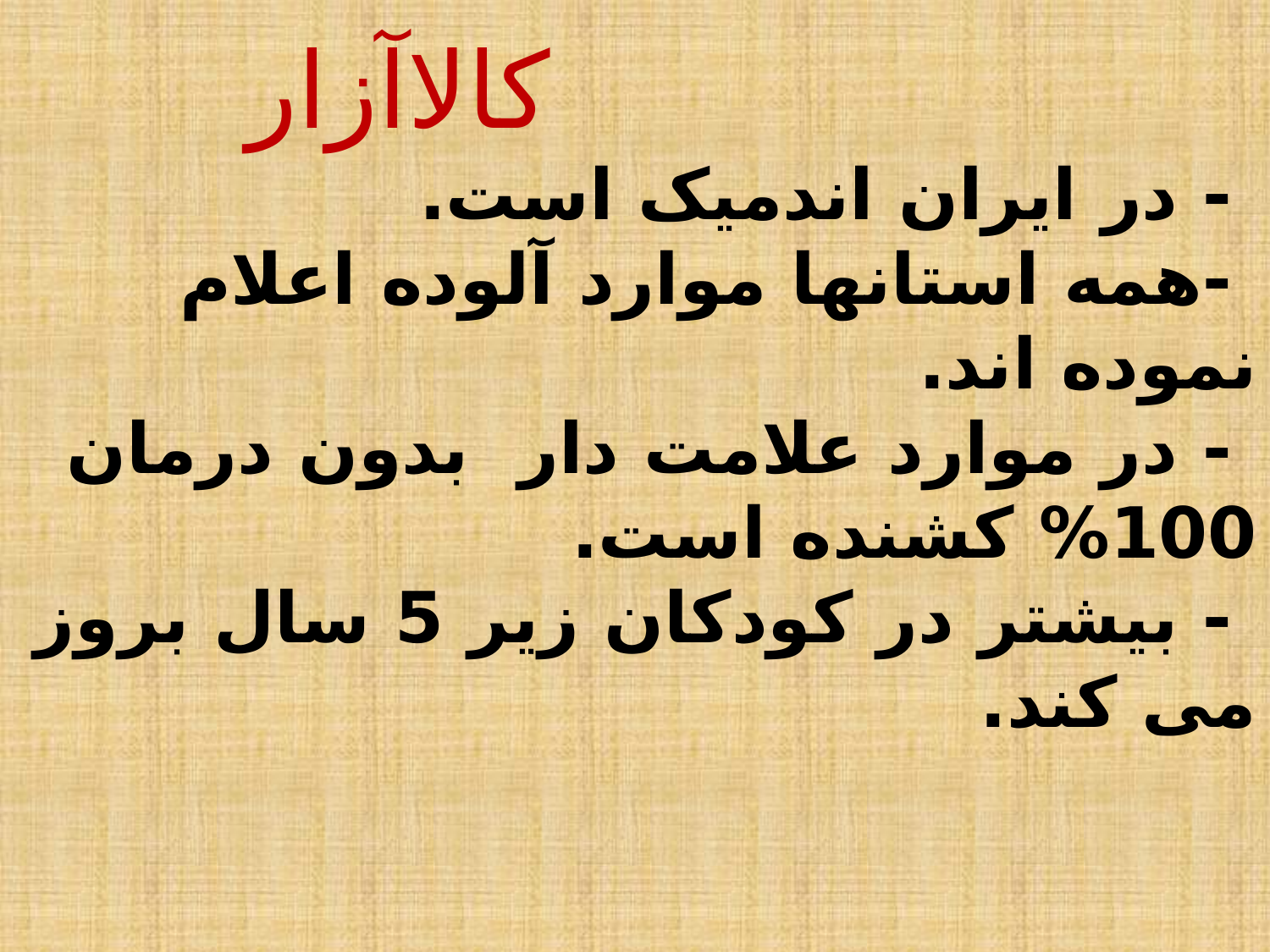

# کالاآزار - در ایران اندمیک است. -همه استانها موارد آلوده اعلام نموده اند. - در موارد علامت دار  بدون درمان 100% کشنده است. - بیشتر در کودکان زیر 5 سال بروز می کند.